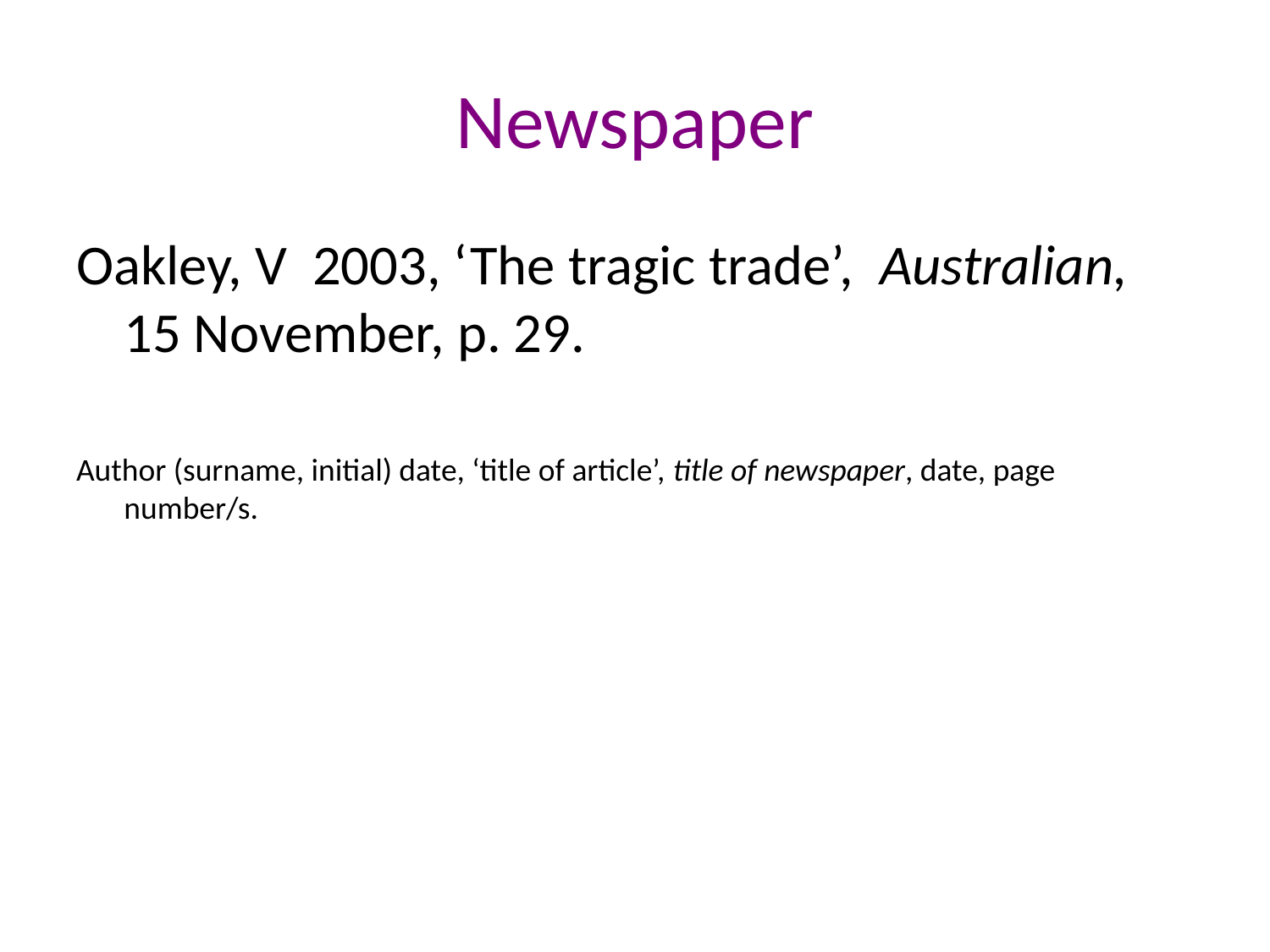

# Newspaper
Oakley, V  2003, ‘The tragic trade’,  Australian, 15 November, p. 29.

Author (surname, initial) date, ‘title of article’, title of newspaper, date, page number/s.